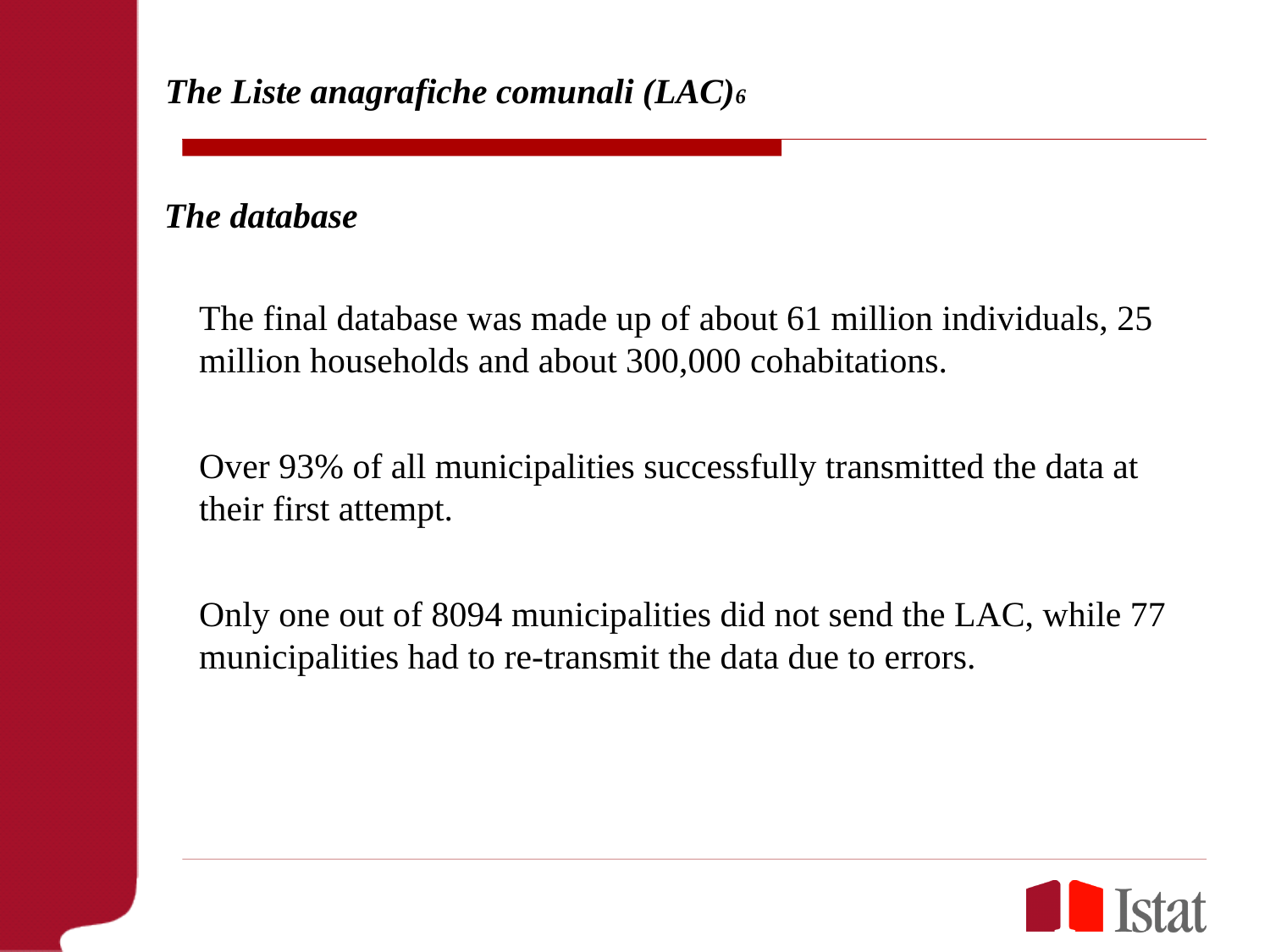

# The Liste anagrafiche comunali (LAC)6
The database

The final database was made up of about 61 million individuals, 25 million households and about 300,000 cohabitations.

Over 93% of all municipalities successfully transmitted the data at their first attempt.

Only one out of 8094 municipalities did not send the LAC, while 77 municipalities had to re-transmit the data due to errors.